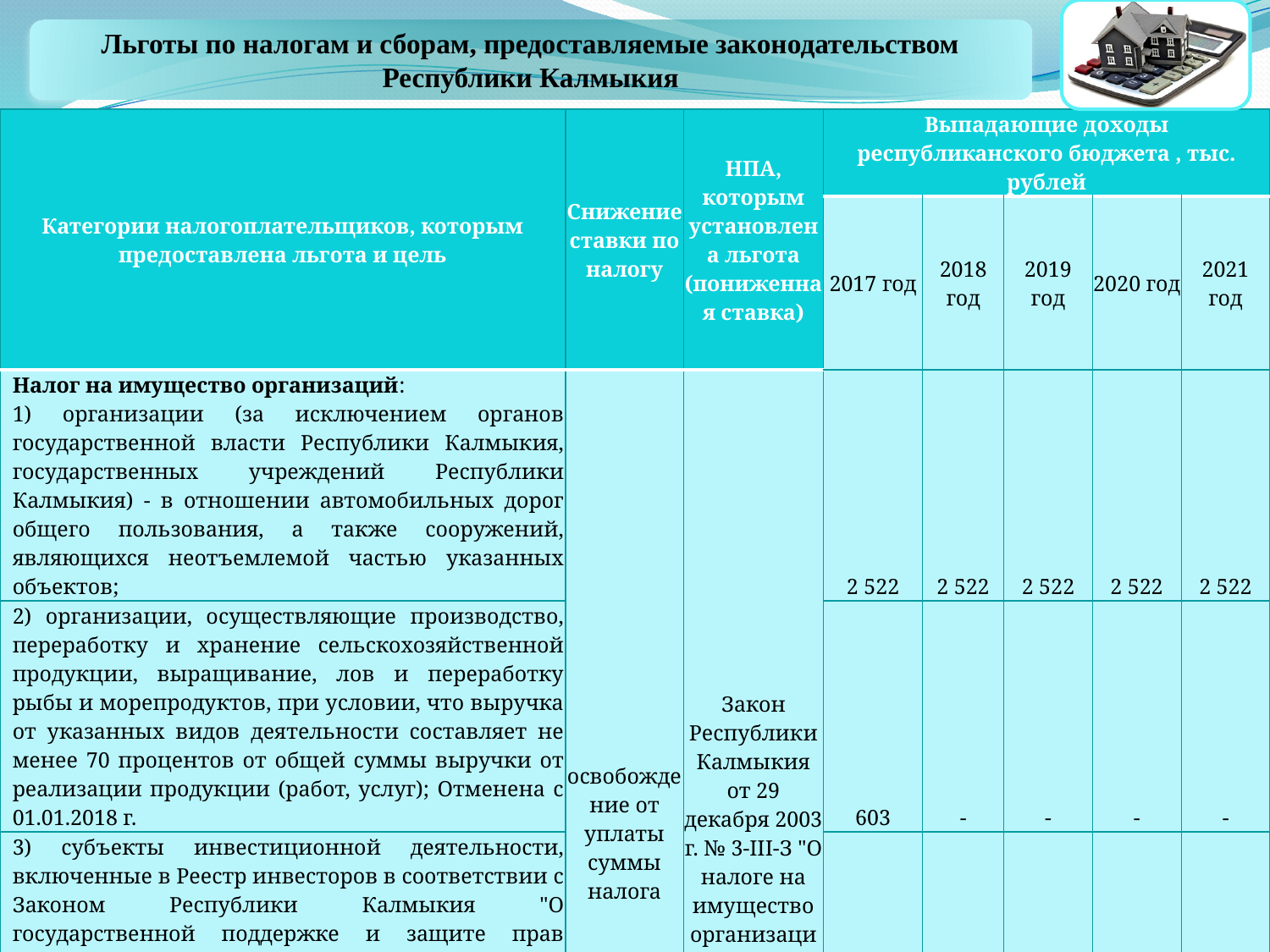

Льготы по налогам и сборам, предоставляемые законодательством Республики Калмыкия
| Категории налогоплательщиков, которым предоставлена льгота и цель | Снижение ставки по налогу | НПА, которым установлена льгота (пониженная ставка) | Выпадающие доходы республиканского бюджета , тыс. рублей |  |  |  |  |
| --- | --- | --- | --- | --- | --- | --- | --- |
|  |  |  | 2017 год | 2018 год | 2019 год | 2020 год | 2021 год |
| Налог на имущество организаций: 1) организации (за исключением органов государственной власти Республики Калмыкия, государственных учреждений Республики Калмыкия) - в отношении автомобильных дорог общего пользования, а также сооружений, являющихся неотъемлемой частью указанных объектов; | освобождение от уплаты суммы налога | Закон Республики Калмыкия от 29 декабря 2003 г. № 3-III-З "О налоге на имущество организаций" | 2 522 | 2 522 | 2 522 | 2 522 | 2 522 |
| 2) организации, осуществляющие производство, переработку и хранение сельскохозяйственной продукции, выращивание, лов и переработку рыбы и морепродуктов, при условии, что выручка от указанных видов деятельности составляет не менее 70 процентов от общей суммы выручки от реализации продукции (работ, услуг); Отменена с 01.01.2018 г. |  |  | 603 | - | - | - | - |
| 3) субъекты инвестиционной деятельности, включенные в Реестр инвесторов в соответствии с Законом Республики Калмыкия "О государственной поддержке и защите прав субъектов инвестиционной деятельности в Республике Калмыкия"; |  |  | 0 | 0 | 0 | 0 | 0 |
| 4) организации, занимающиеся газоснабжением, в отношении имущества, используемого для реализации газа населению и для коммунально-бытовых нужд; |  |  | 17 991 | 17 991 | 17 991 | 17 991 | 17 991 |
| 5) специализированные торговые предприятия, осуществляющие реализацию продуктов питания ветеранам войны по сниженным ценам; Отменена с 01.01.2018 г. |  |  | 0 | - | - | - | - |
| 6) товарищества собственников жилья; Отменена с 01.01.2018 г. |  |  | 0 | - | - | - | - |